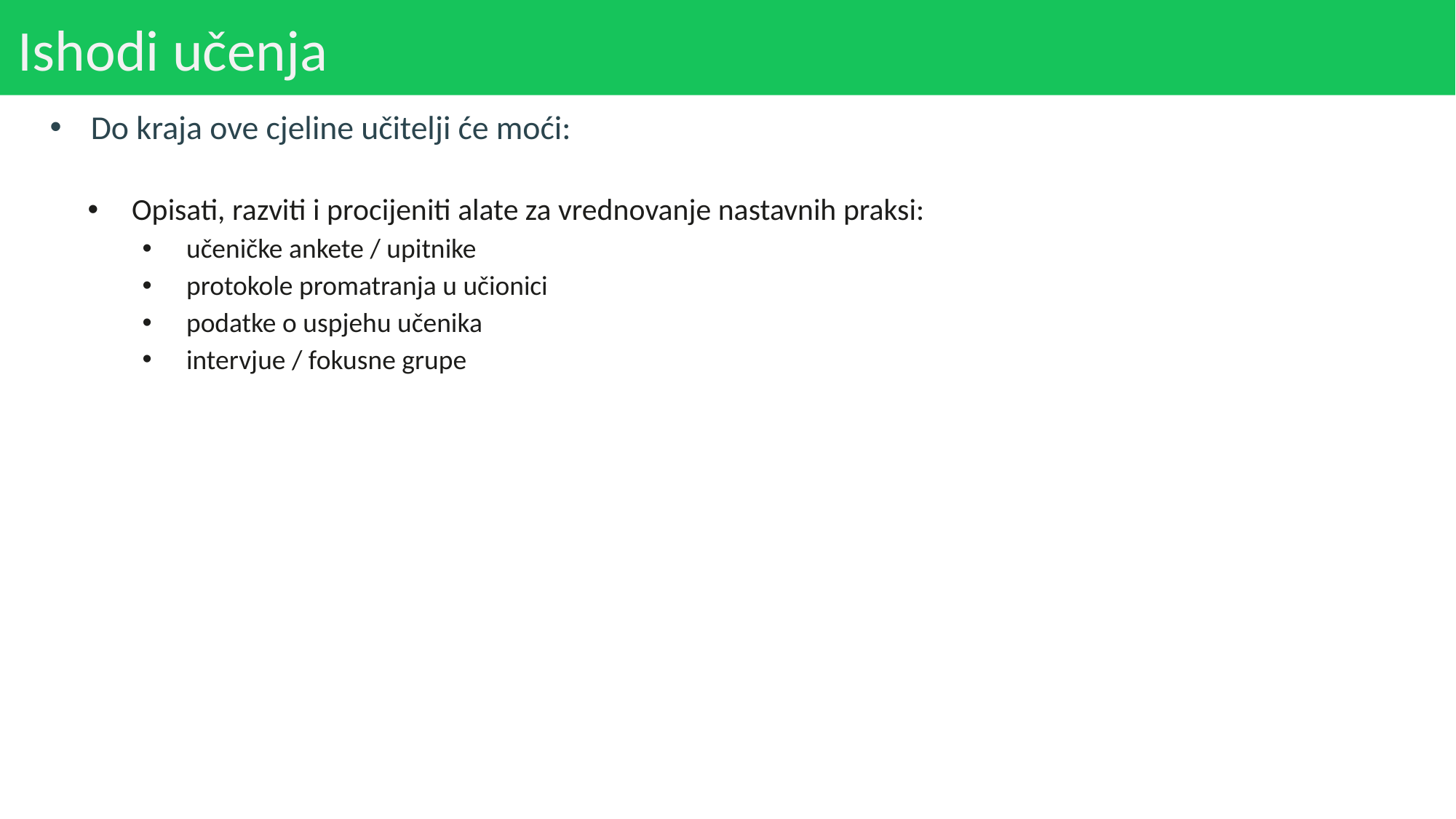

# Ishodi učenja
Do kraja ove cjeline učitelji će moći:
Opisati, razviti i procijeniti alate za vrednovanje nastavnih praksi:
učeničke ankete / upitnike
protokole promatranja u učionici
podatke o uspjehu učenika
intervjue / fokusne grupe